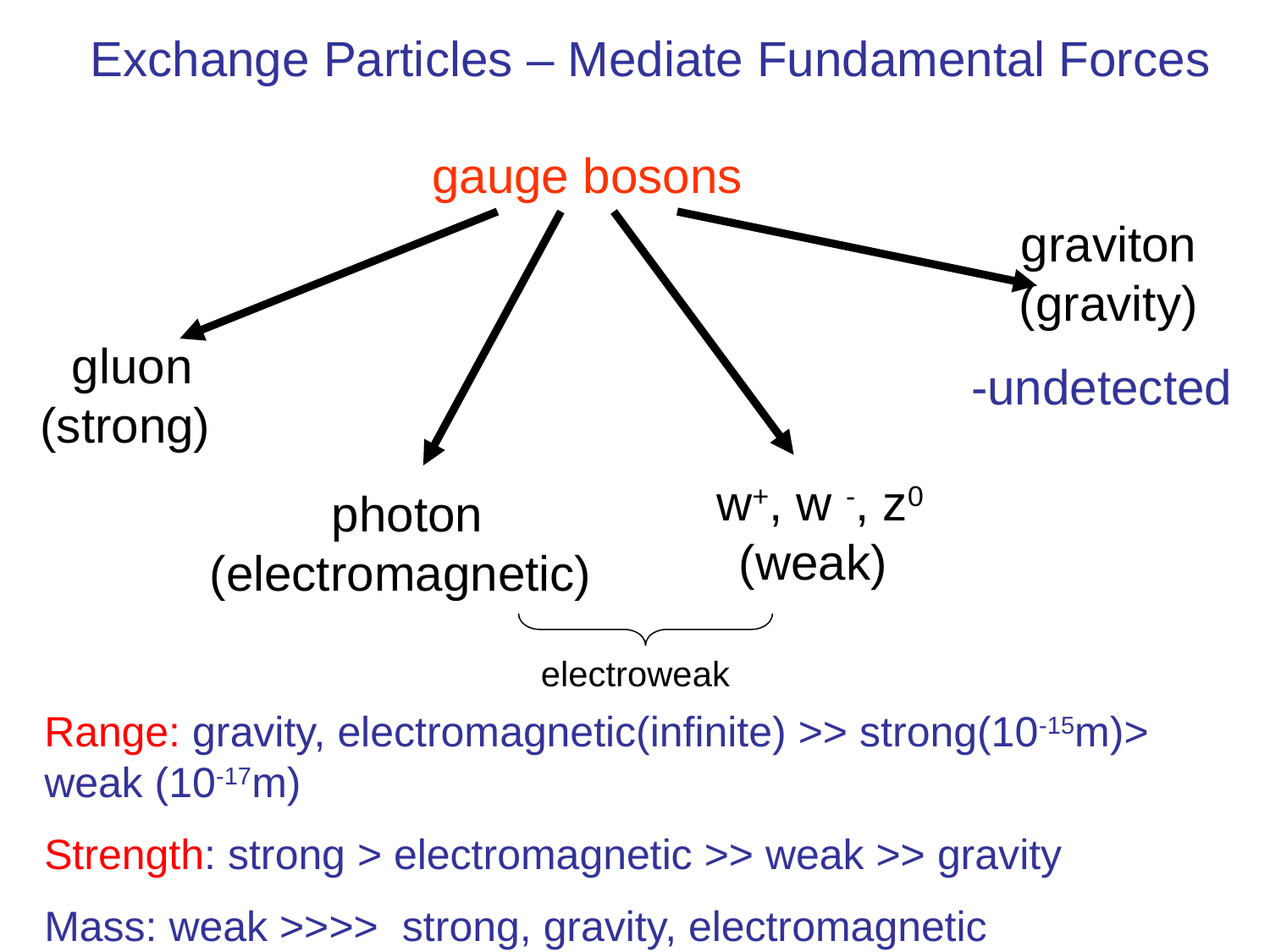

Exchange Particles – Mediate Fundamental Forces
gauge bosons
graviton
(gravity)
-undetected

gluon
(strong)
w+, w -, z0
(weak)
photon
(electromagnetic)

electroweak
Range: gravity, electromagnetic(infinite) >> strong(10-15m)> weak (10-17m)
Strength: strong > electromagnetic >> weak >> gravity
Mass: weak >>>>  strong, gravity, electromagnetic